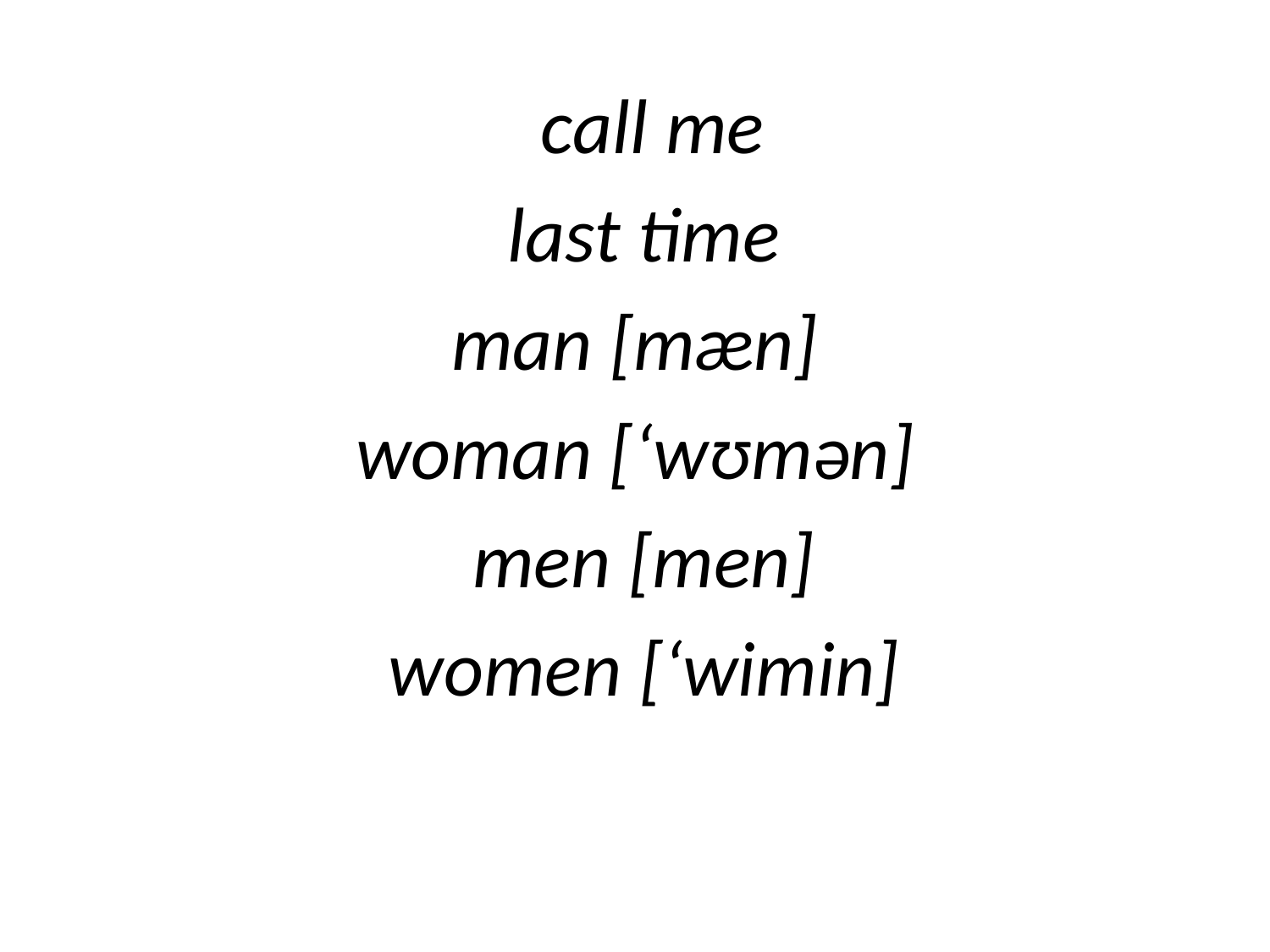

call me
 last time
man [mæn]
woman [‘wʊmən]
 men [men]
 women [‘wimin]